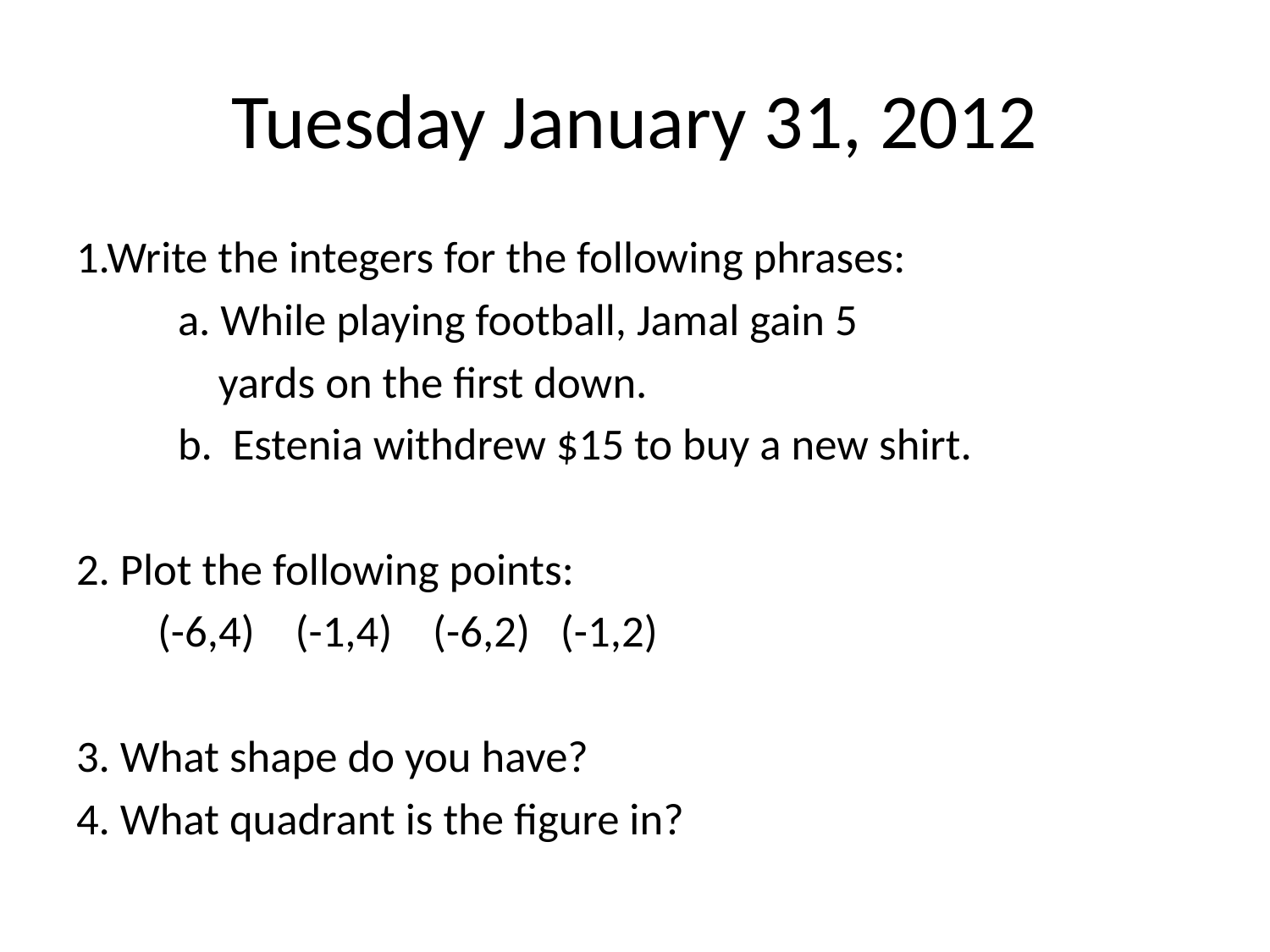

# Tuesday January 31, 2012
1.Write the integers for the following phrases:
          a. While playing football, Jamal gain 5
              yards on the first down.
          b.  Estenia withdrew $15 to buy a new shirt.

2. Plot the following points:
        (-6,4)    (-1,4)    (-6,2)   (-1,2)

3. What shape do you have?
4. What quadrant is the figure in?